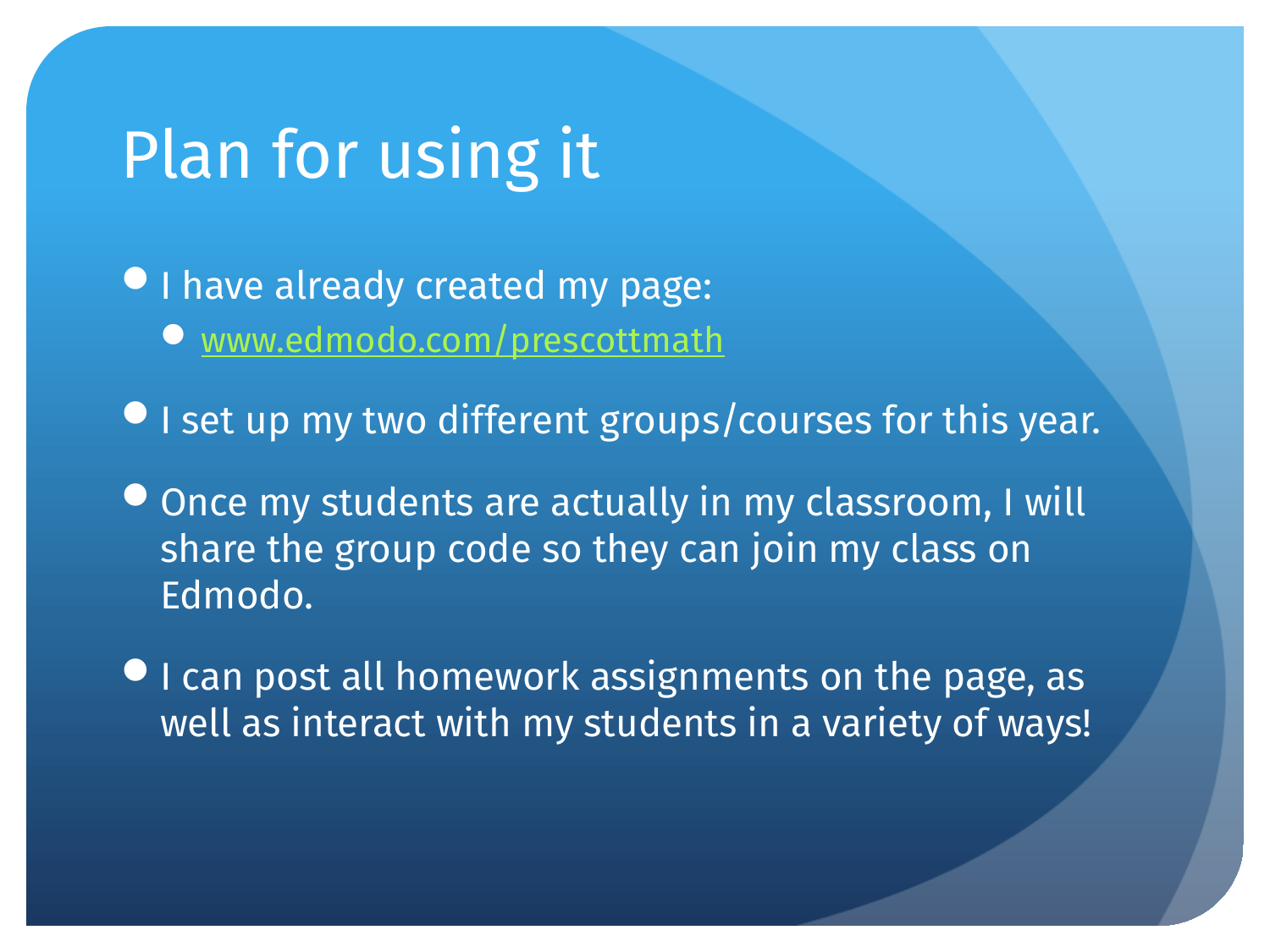

# Plan for using it
I have already created my page:
www.edmodo.com/prescottmath
I set up my two different groups/courses for this year.
Once my students are actually in my classroom, I will share the group code so they can join my class on Edmodo.
I can post all homework assignments on the page, as well as interact with my students in a variety of ways!